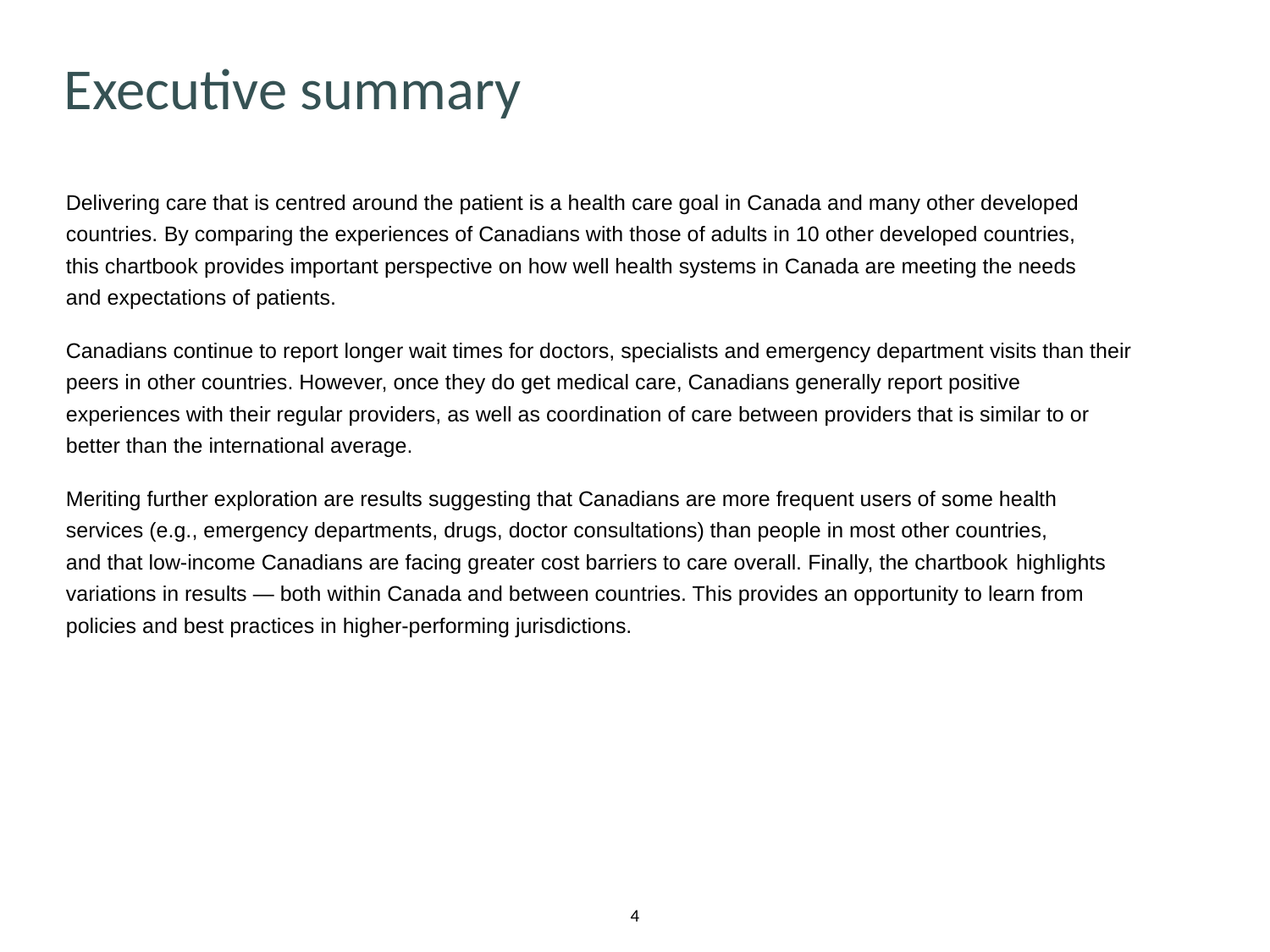

# Executive summary
Delivering care that is centred around the patient is a health care goal in Canada and many other developed countries. By comparing the experiences of Canadians with those of adults in 10 other developed countries,
this chartbook provides important perspective on how well health systems in Canada are meeting the needs
and expectations of patients.
Canadians continue to report longer wait times for doctors, specialists and emergency department visits than their peers in other countries. However, once they do get medical care, Canadians generally report positive experiences with their regular providers, as well as coordination of care between providers that is similar to or better than the international average.
Meriting further exploration are results suggesting that Canadians are more frequent users of some health
services (e.g., emergency departments, drugs, doctor consultations) than people in most other countries,
and that low-income Canadians are facing greater cost barriers to care overall. Finally, the chartbook highlights variations in results — both within Canada and between countries. This provides an opportunity to learn from policies and best practices in higher-performing jurisdictions.